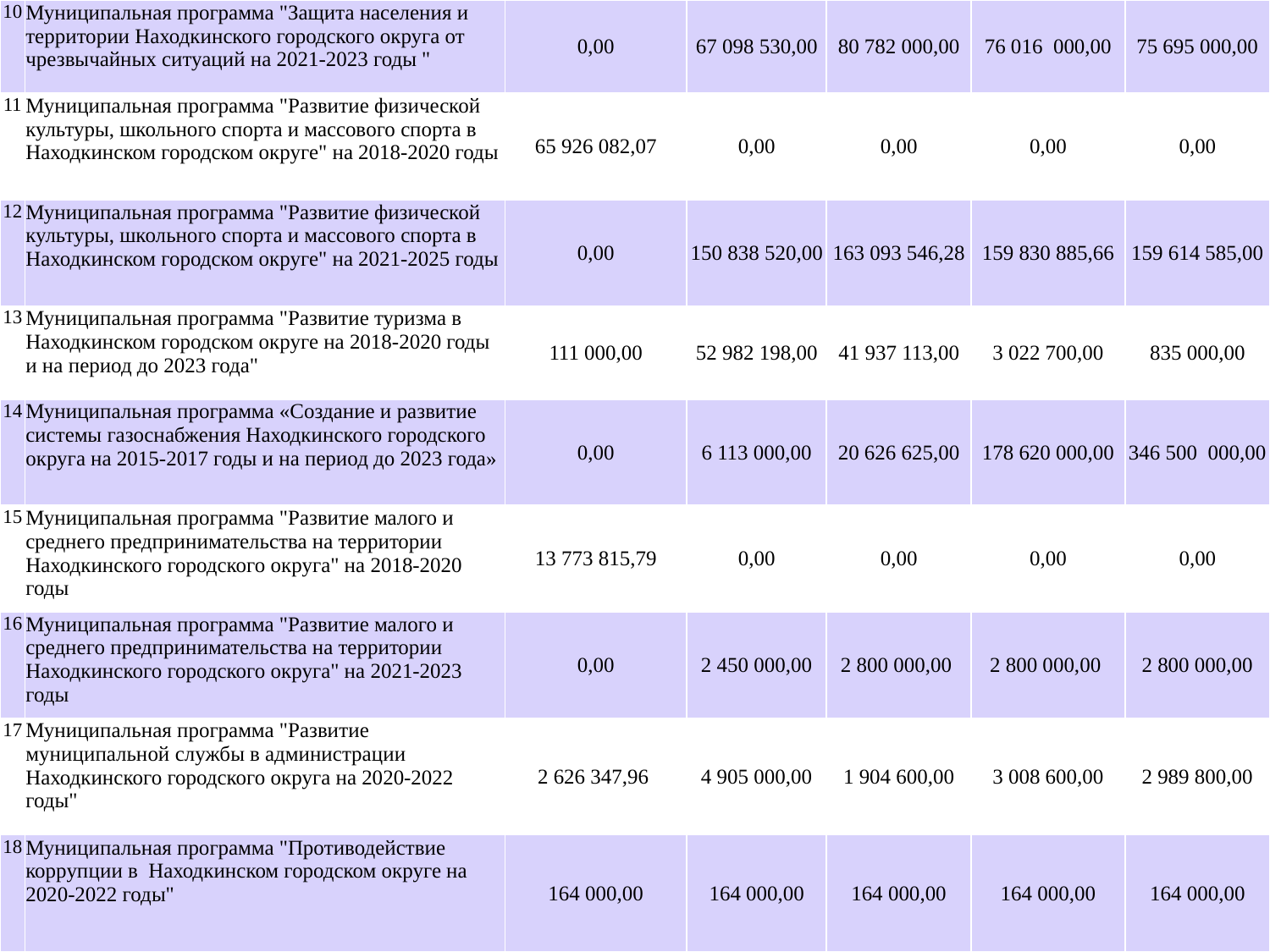

| 10 | Муниципальная программа "Защита населения и территории Находкинского городского округа от чрезвычайных ситуаций на 2021-2023 годы " | 0,00 | 67 098 530,00 | 80 782 000,00 | 76 016 000,00 | 75 695 000,00 |
| --- | --- | --- | --- | --- | --- | --- |
| 11 | Муниципальная программа "Развитие физической культуры, школьного спорта и массового спорта в Находкинском городском округе" на 2018-2020 годы | 65 926 082,07 | 0,00 | 0,00 | 0,00 | 0,00 |
| 12 | Муниципальная программа "Развитие физической культуры, школьного спорта и массового спорта в Находкинском городском округе" на 2021-2025 годы | 0,00 | 150 838 520,00 | 163 093 546,28 | 159 830 885,66 | 159 614 585,00 |
| 13 | Муниципальная программа "Развитие туризма в Находкинском городском округе на 2018-2020 годы и на период до 2023 года" | 111 000,00 | 52 982 198,00 | 41 937 113,00 | 3 022 700,00 | 835 000,00 |
| 14 | Муниципальная программа «Создание и развитие системы газоснабжения Находкинского городского округа на 2015-2017 годы и на период до 2023 года» | 0,00 | 6 113 000,00 | 20 626 625,00 | 178 620 000,00 | 346 500 000,00 |
| 15 | Муниципальная программа "Развитие малого и среднего предпринимательства на территории Находкинского городского округа" на 2018-2020 годы | 13 773 815,79 | 0,00 | 0,00 | 0,00 | 0,00 |
| 16 | Муниципальная программа "Развитие малого и среднего предпринимательства на территории Находкинского городского округа" на 2021-2023 годы | 0,00 | 2 450 000,00 | 2 800 000,00 | 2 800 000,00 | 2 800 000,00 |
| 17 | Муниципальная программа "Развитие муниципальной службы в администрации Находкинского городского округа на 2020-2022 годы" | 2 626 347,96 | 4 905 000,00 | 1 904 600,00 | 3 008 600,00 | 2 989 800,00 |
| 18 | Муниципальная программа "Противодействие коррупции в Находкинском городском округе на 2020-2022 годы" | 164 000,00 | 164 000,00 | 164 000,00 | 164 000,00 | 164 000,00 |